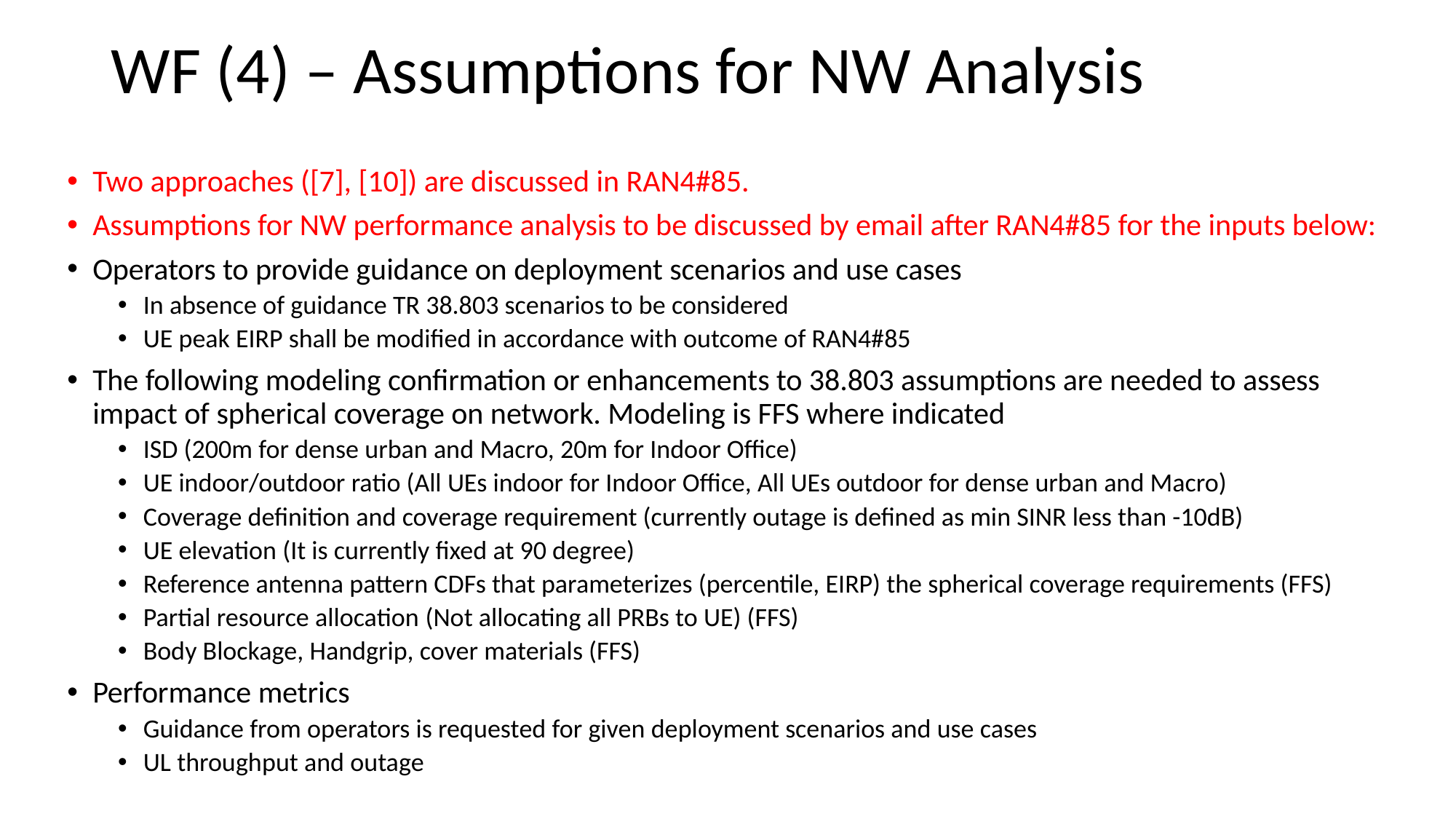

WF (4) – Assumptions for NW Analysis
Two approaches ([7], [10]) are discussed in RAN4#85.
Assumptions for NW performance analysis to be discussed by email after RAN4#85 for the inputs below:
Operators to provide guidance on deployment scenarios and use cases
In absence of guidance TR 38.803 scenarios to be considered
UE peak EIRP shall be modified in accordance with outcome of RAN4#85
The following modeling confirmation or enhancements to 38.803 assumptions are needed to assess impact of spherical coverage on network. Modeling is FFS where indicated
ISD (200m for dense urban and Macro, 20m for Indoor Office)
UE indoor/outdoor ratio (All UEs indoor for Indoor Office, All UEs outdoor for dense urban and Macro)
Coverage definition and coverage requirement (currently outage is defined as min SINR less than -10dB)
UE elevation (It is currently fixed at 90 degree)
Reference antenna pattern CDFs that parameterizes (percentile, EIRP) the spherical coverage requirements (FFS)
Partial resource allocation (Not allocating all PRBs to UE) (FFS)
Body Blockage, Handgrip, cover materials (FFS)
Performance metrics
Guidance from operators is requested for given deployment scenarios and use cases
UL throughput and outage